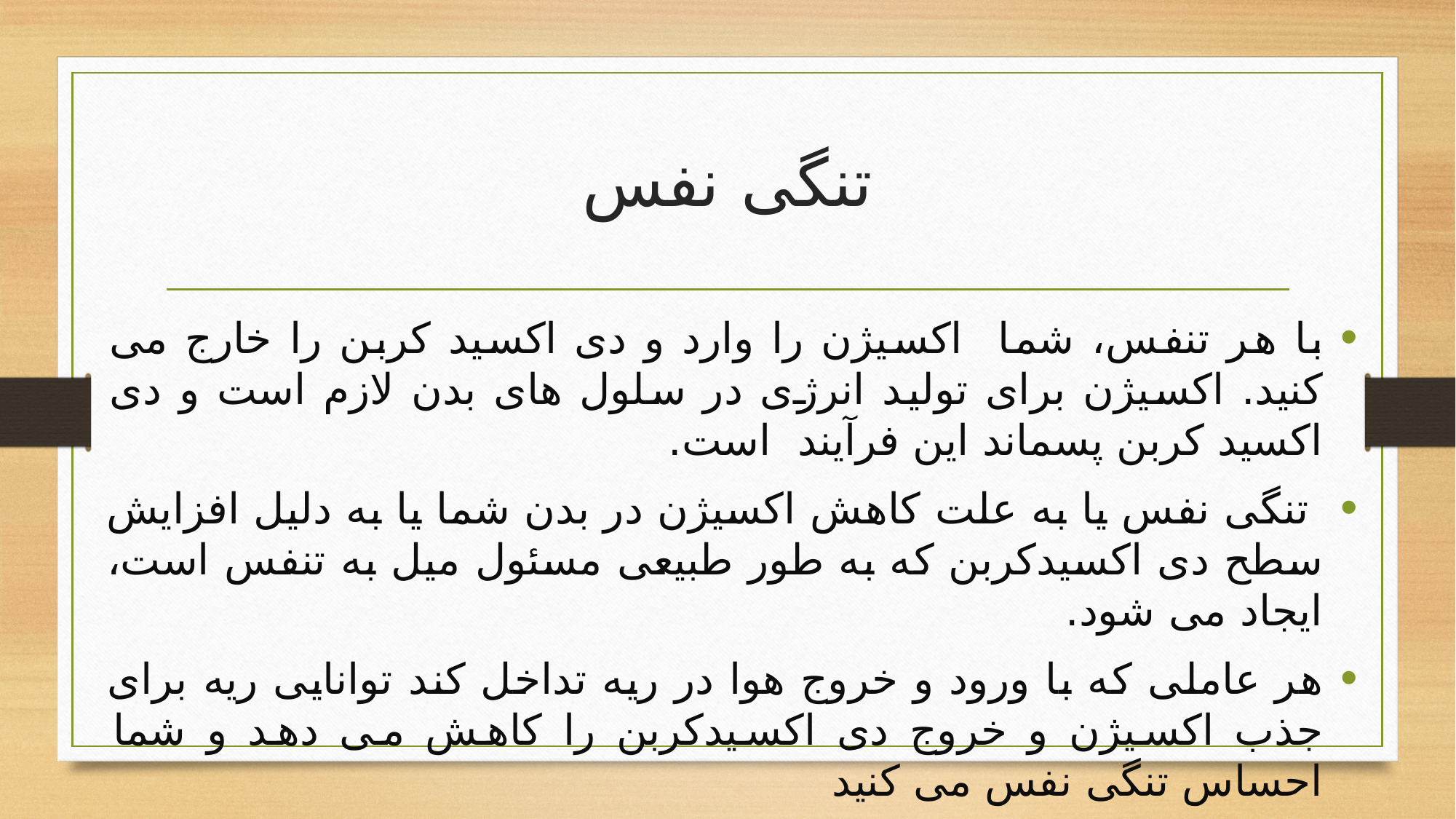

# تنگی نفس
با هر تنفس، شما  اکسیژن را وارد و دی اکسید کربن را خارج می کنید. اکسیژن برای تولید انرژی در سلول های بدن لازم است و دی اکسید کربن پسماند این فرآیند  است.
 تنگی نفس یا به علت کاهش اکسیژن در بدن شما یا به دلیل افزایش سطح دی اکسیدکربن که به طور طبیعی مسئول میل به تنفس است، ایجاد می شود.
هر عاملی که با ورود و خروج هوا در ریه تداخل کند توانایی ریه برای جذب اکسیژن و خروج دی اکسیدکربن را کاهش می دهد و شما احساس تنگی نفس می کنید